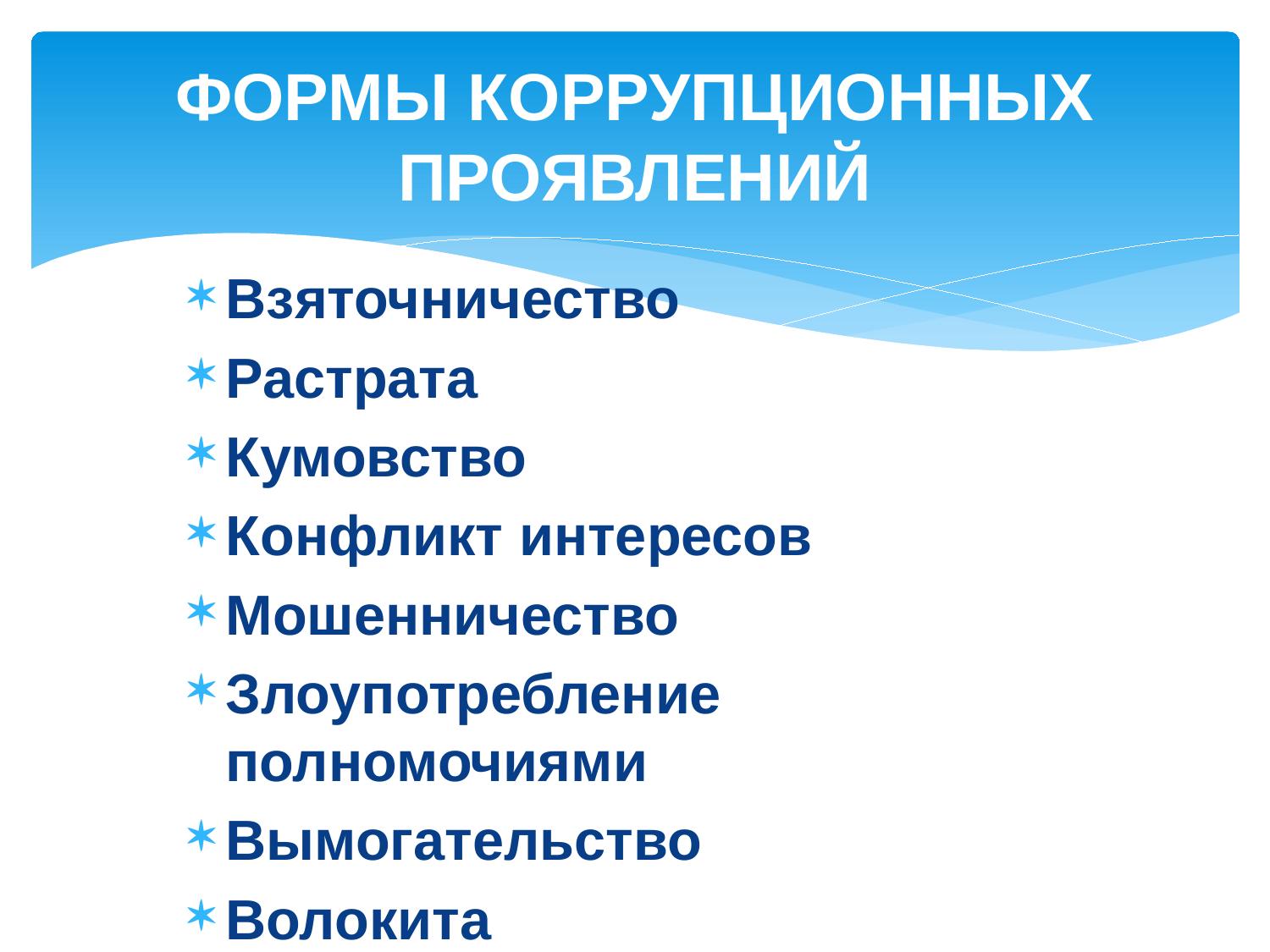

# ФОРМЫ КОРРУПЦИОННЫХ ПРОЯВЛЕНИЙ
Взяточничество
Растрата
Кумовство
Конфликт интересов
Мошенничество
Злоупотребление полномочиями
Вымогательство
Волокита